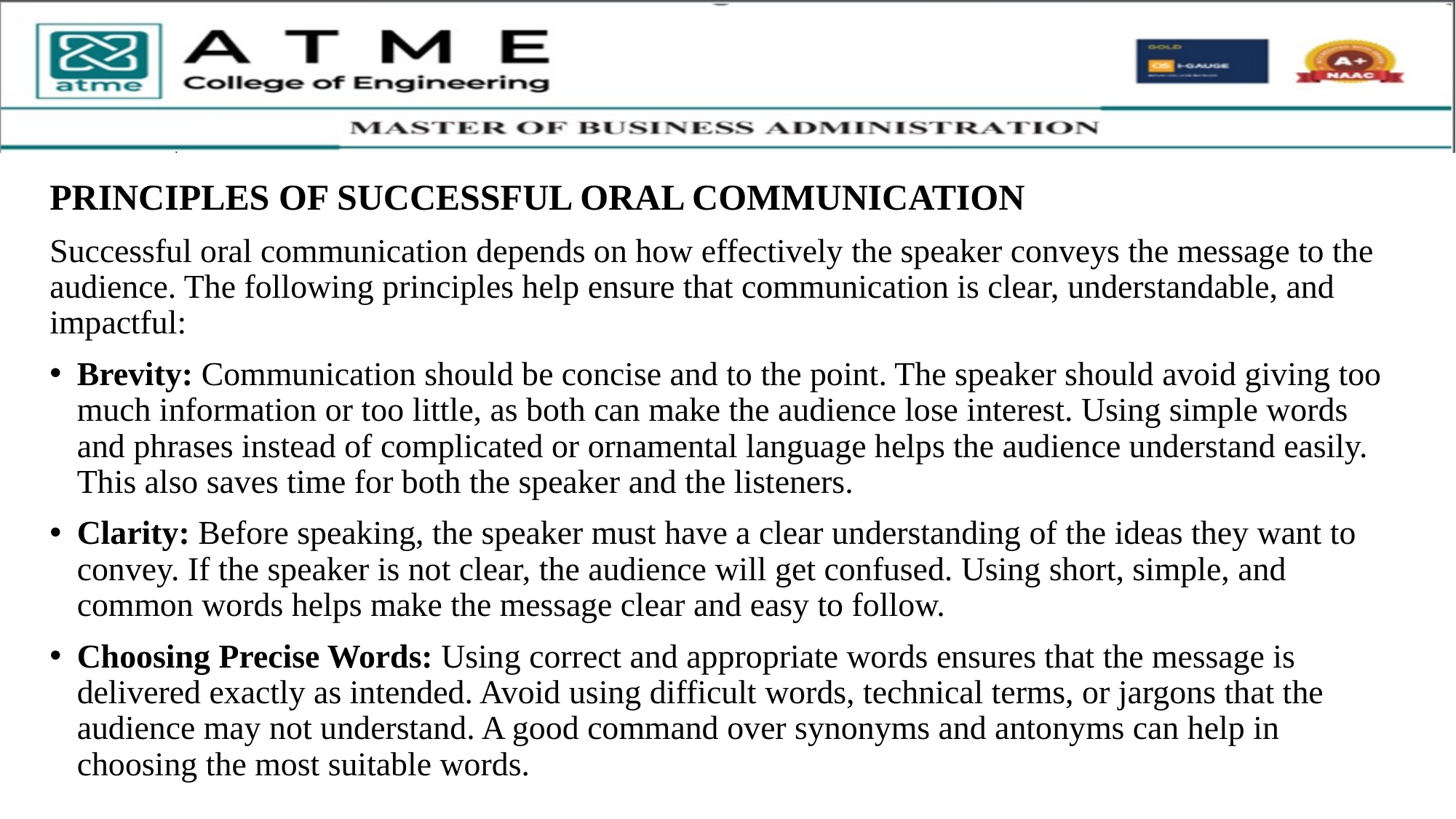

PRINCIPLES OF SUCCESSFUL ORAL COMMUNICATION
Successful oral communication depends on how effectively the speaker conveys the message to the audience. The following principles help ensure that communication is clear, understandable, and impactful:
Brevity: Communication should be concise and to the point. The speaker should avoid giving too much information or too little, as both can make the audience lose interest. Using simple words and phrases instead of complicated or ornamental language helps the audience understand easily. This also saves time for both the speaker and the listeners.
Clarity: Before speaking, the speaker must have a clear understanding of the ideas they want to convey. If the speaker is not clear, the audience will get confused. Using short, simple, and common words helps make the message clear and easy to follow.
Choosing Precise Words: Using correct and appropriate words ensures that the message is delivered exactly as intended. Avoid using difficult words, technical terms, or jargons that the audience may not understand. A good command over synonyms and antonyms can help in choosing the most suitable words.